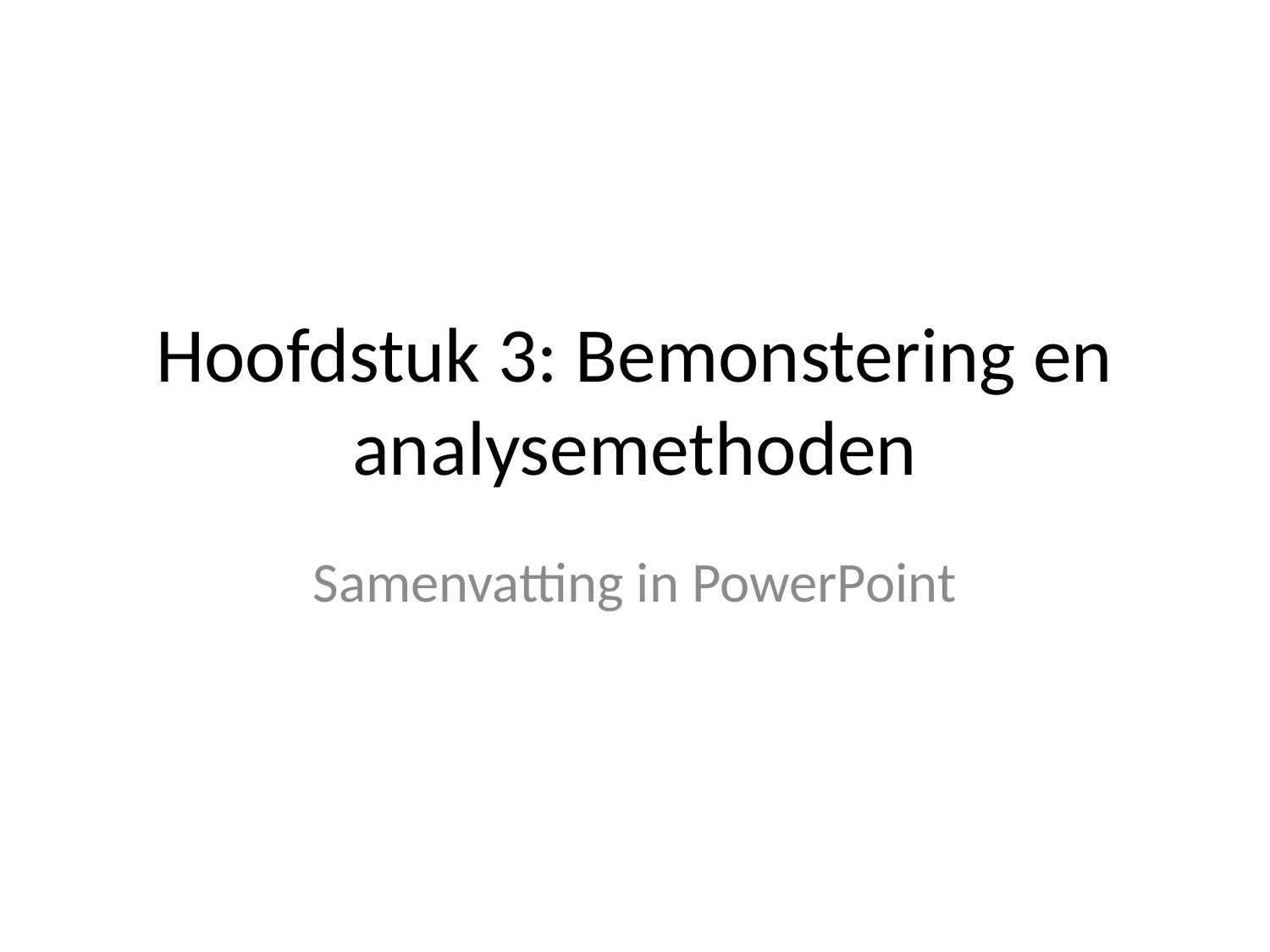

# Hoofdstuk 3: Bemonstering en analysemethoden
Samenvatting in PowerPoint